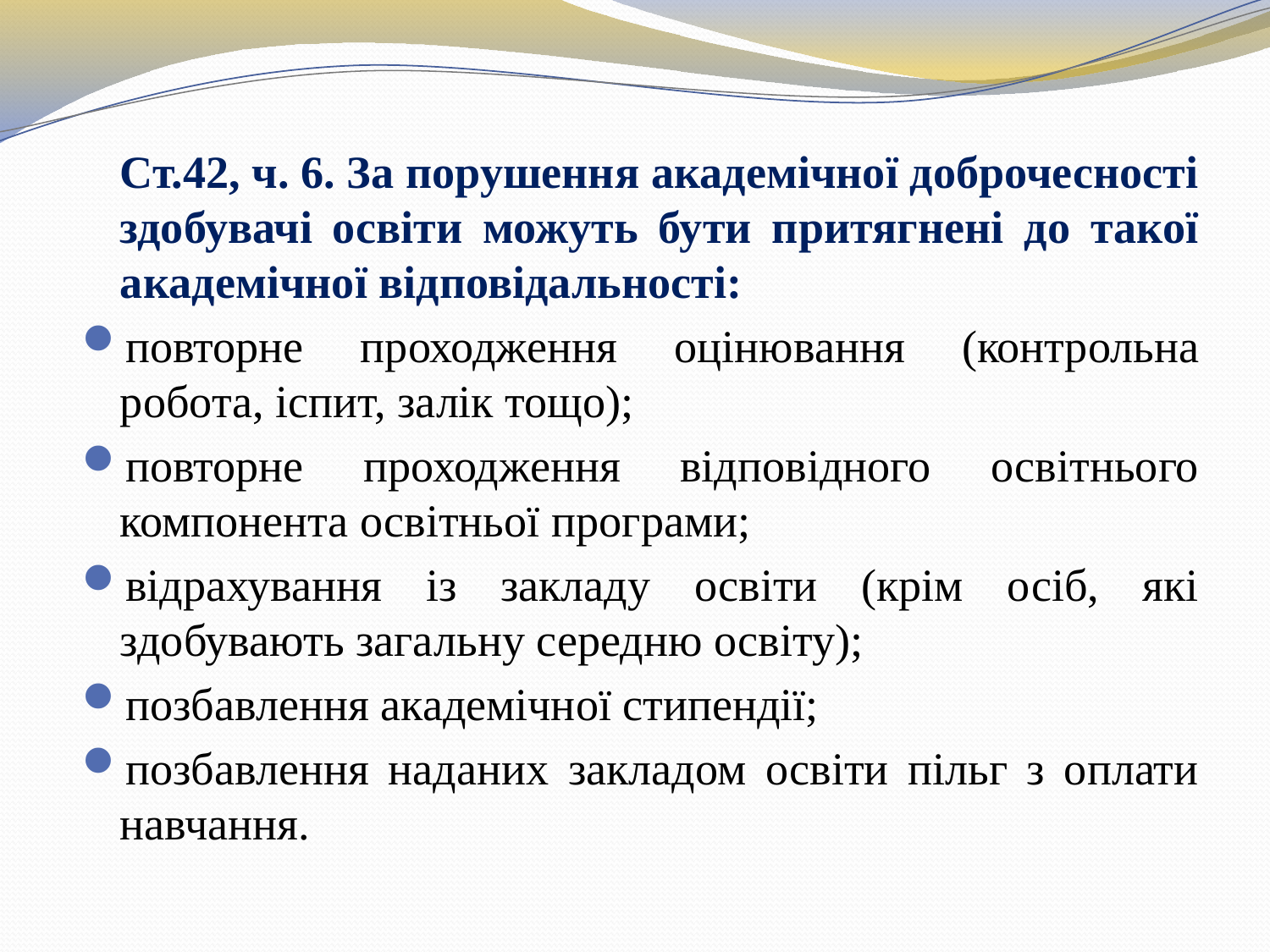

Ст.42, ч. 6. За порушення академічної доброчесності здобувачі освіти можуть бути притягнені до такої академічної відповідальності:
повторне проходження оцінювання (контрольна робота, іспит, залік тощо);
повторне проходження відповідного освітнього компонента освітньої програми;
відрахування із закладу освіти (крім осіб, які здобувають загальну середню освіту);
позбавлення академічної стипендії;
позбавлення наданих закладом освіти пільг з оплати навчання.